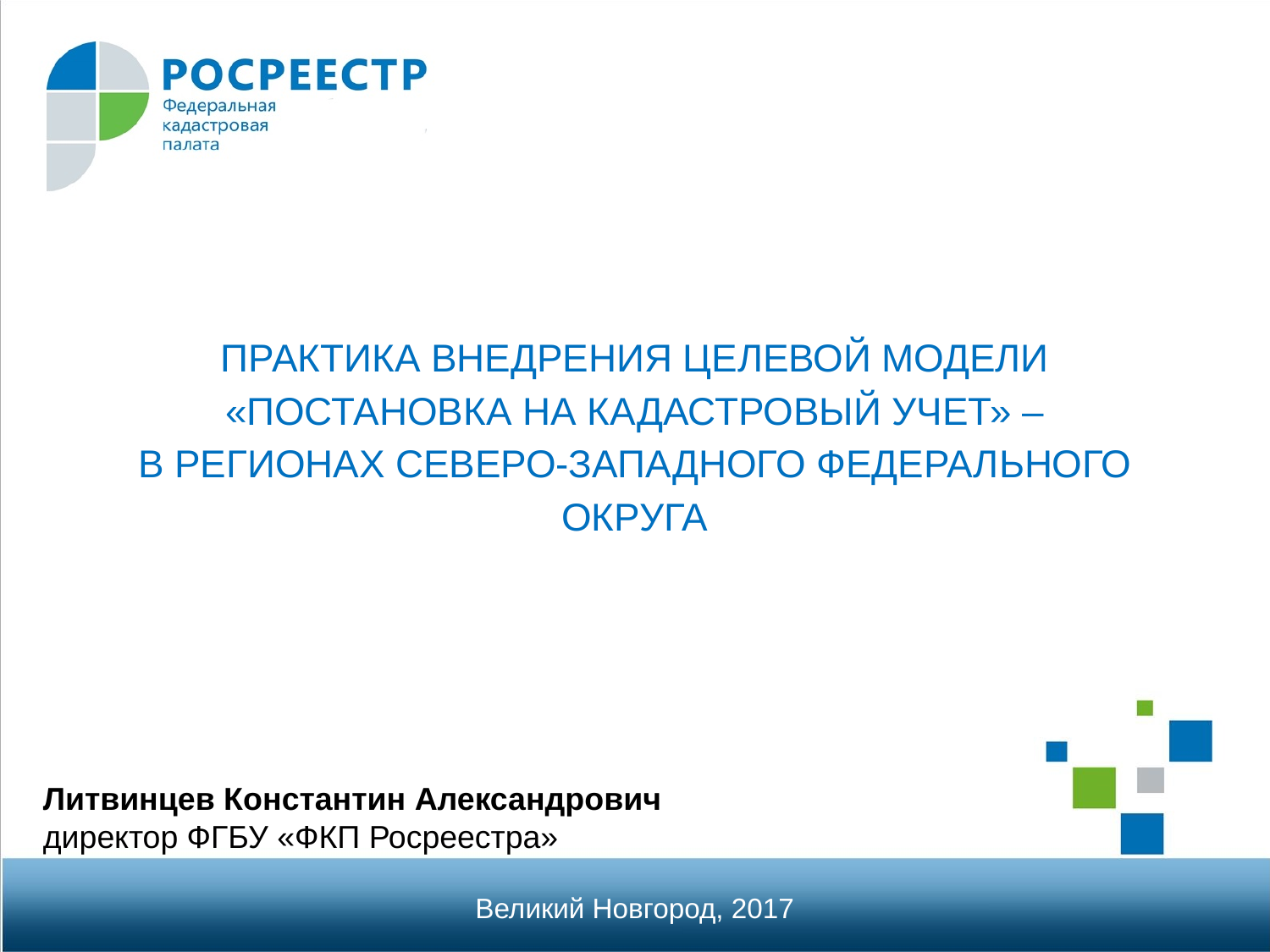

ПРАКТИКА ВНЕДРЕНИЯ ЦЕЛЕВОЙ МОДЕЛИ
«ПОСТАНОВКА НА КАДАСТРОВЫЙ УЧЕТ» –
В РЕГИОНАХ СЕВЕРО-ЗАПАДНОГО ФЕДЕРАЛЬНОГО ОКРУГА
Литвинцев Константин Александрович
директор ФГБУ «ФКП Росреестра»
Великий Новгород, 2017